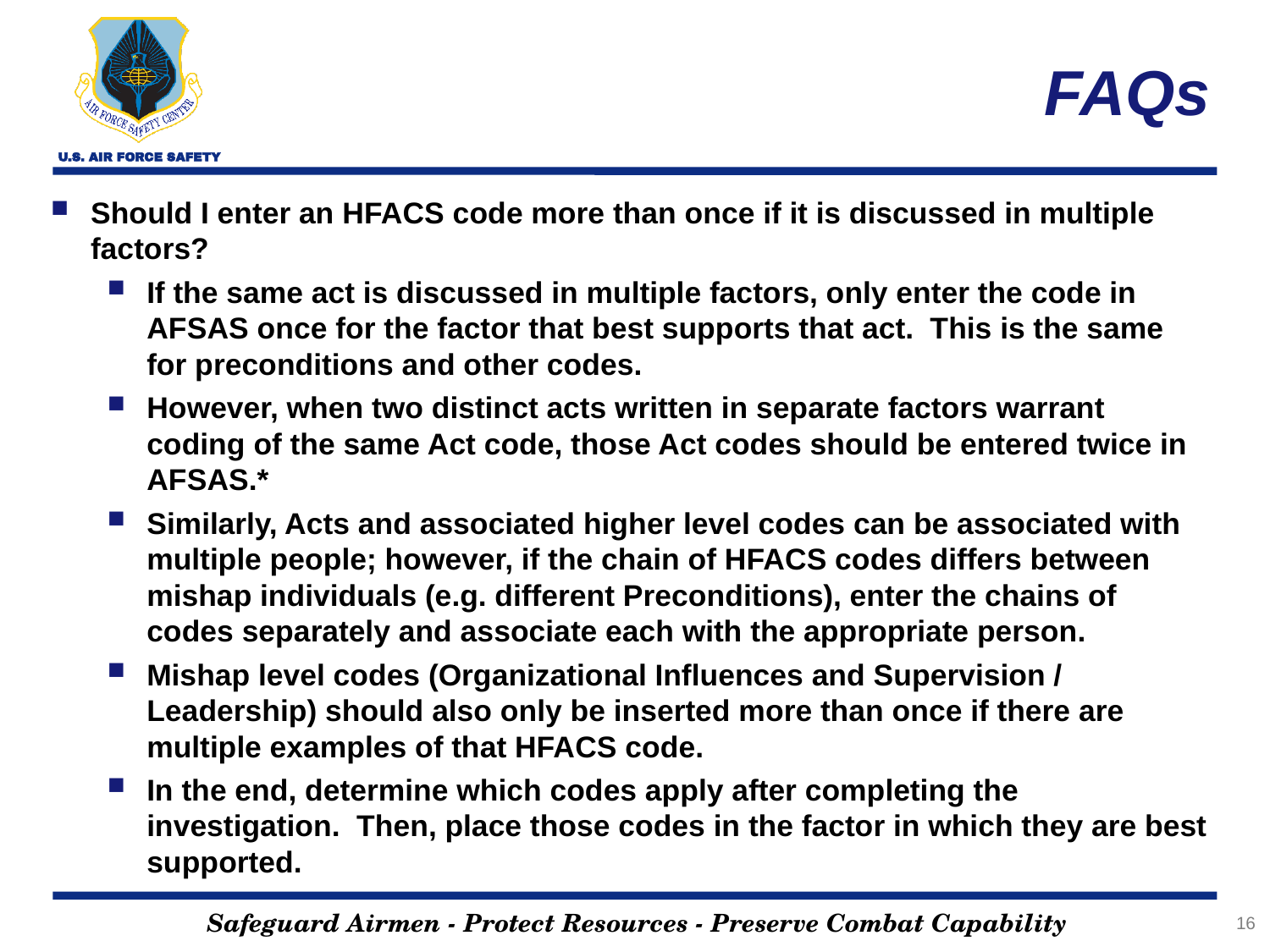

# FAQs
Should I enter an HFACS code more than once if it is discussed in multiple factors?
If the same act is discussed in multiple factors, only enter the code in AFSAS once for the factor that best supports that act.  This is the same for preconditions and other codes.
However, when two distinct acts written in separate factors warrant coding of the same Act code, those Act codes should be entered twice in AFSAS.*
Similarly, Acts and associated higher level codes can be associated with multiple people; however, if the chain of HFACS codes differs between mishap individuals (e.g. different Preconditions), enter the chains of codes separately and associate each with the appropriate person.
Mishap level codes (Organizational Influences and Supervision / Leadership) should also only be inserted more than once if there are multiple examples of that HFACS code.
In the end, determine which codes apply after completing the investigation.  Then, place those codes in the factor in which they are best supported.

16